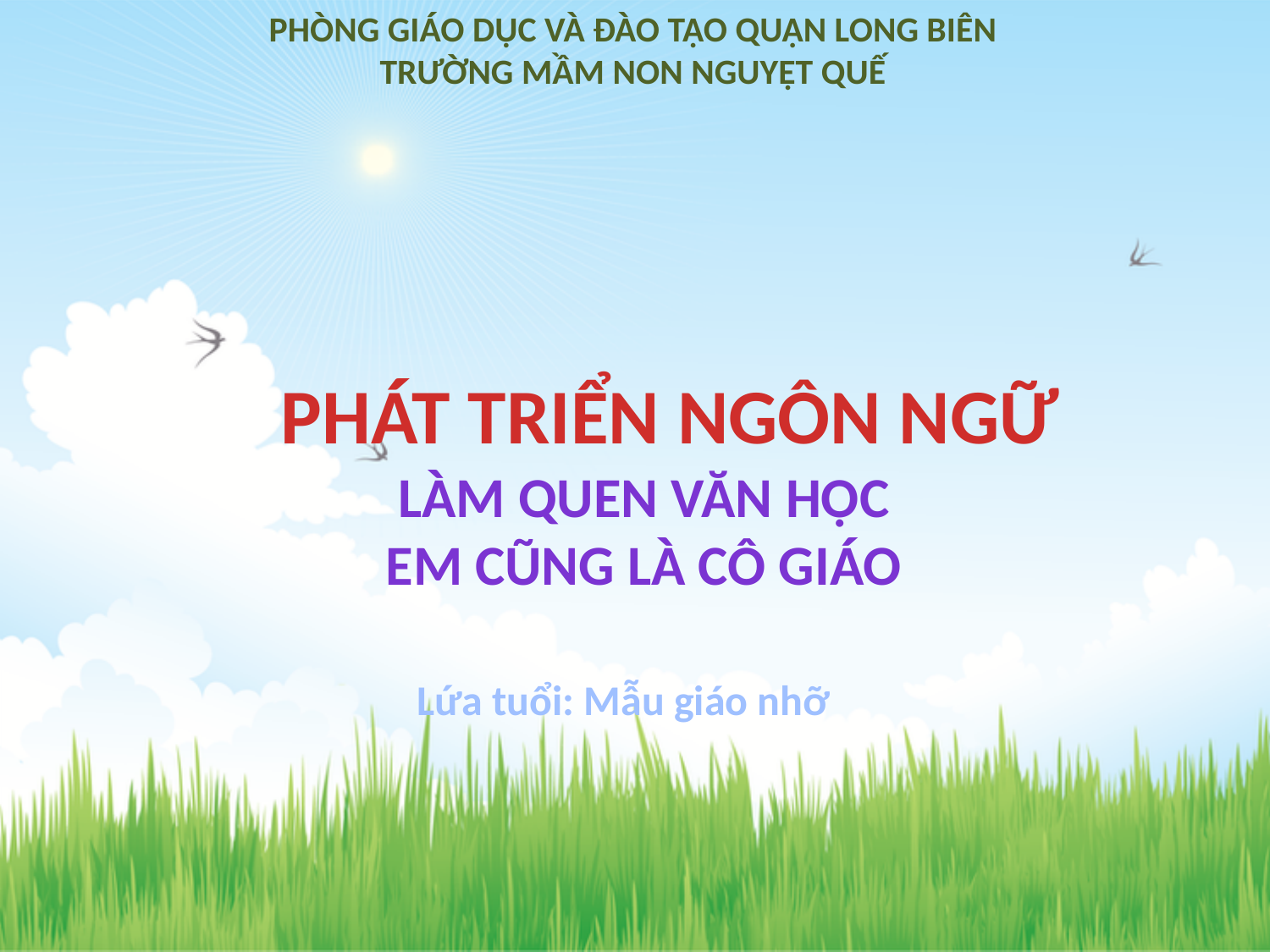

PHÒNG GIÁO DỤC VÀ ĐÀO TẠO QUẬN LONG BIÊN
TRƯỜNG MẦM NON NGUYỆT QUẾ
PHÁT TRIỂN NGÔN NGỮ
LÀM QUEN VĂN HỌC
EM CŨNG LÀ CÔ GIÁO
Lứa tuổi: Mẫu giáo nhỡ